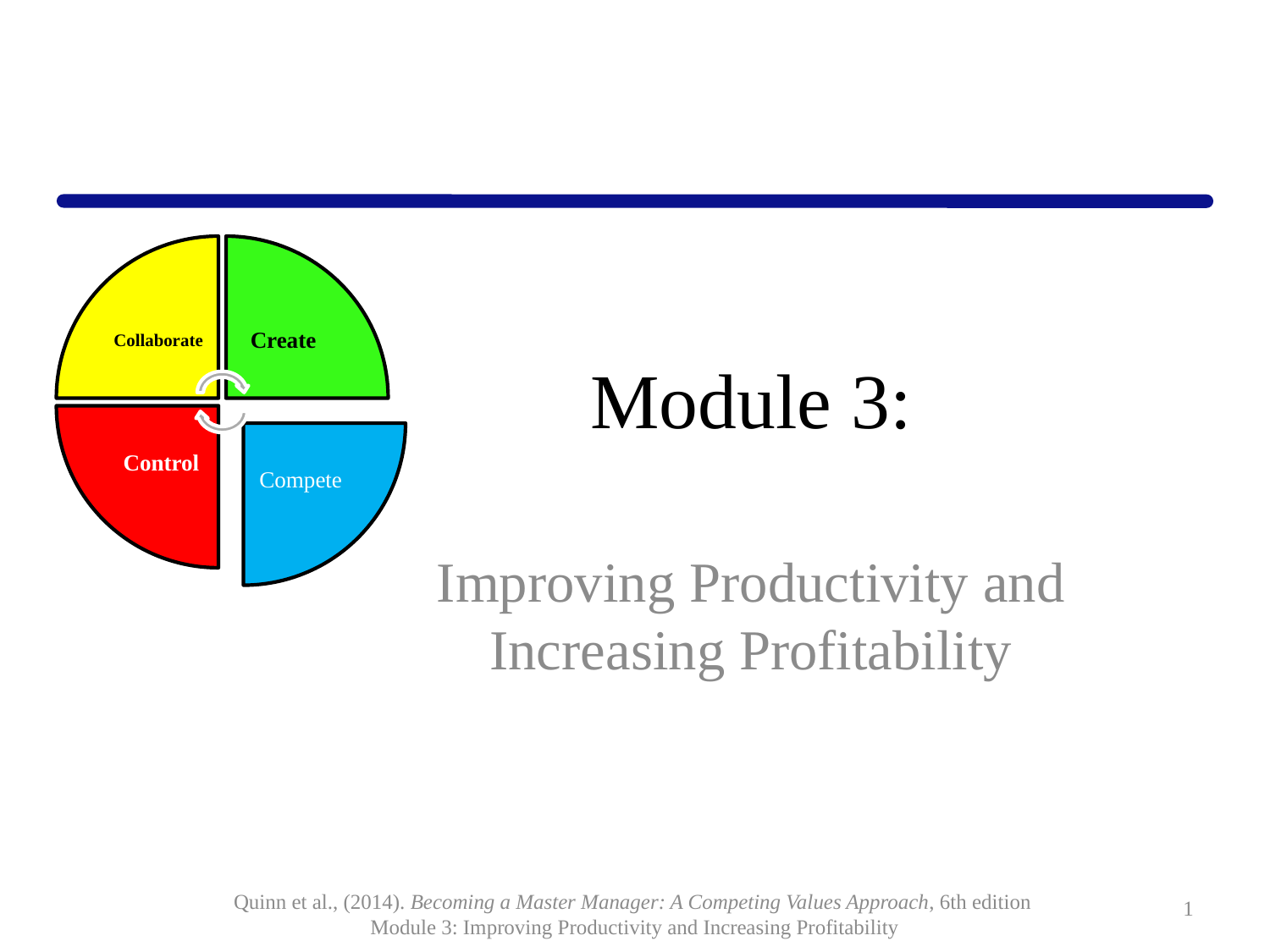

Collaborate
Create
Compete
Control
# Module 3:
Improving Productivity and Increasing Profitability
1
Quinn et al., (2014). Becoming a Master Manager: A Competing Values Approach, 6th edition
Module 3: Improving Productivity and Increasing Profitability